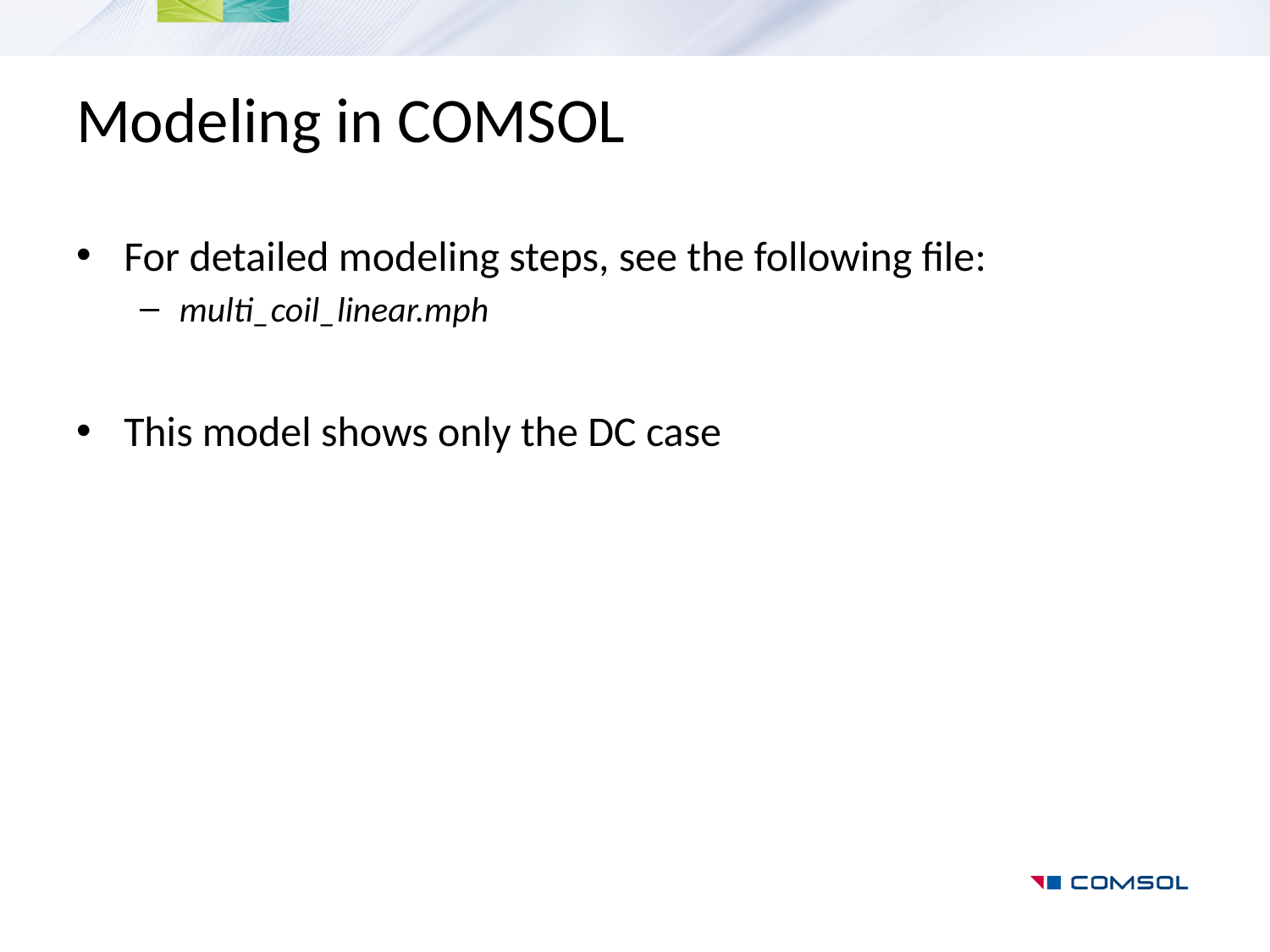

# Modeling in COMSOL
For detailed modeling steps, see the following file:
multi_coil_linear.mph

This model shows only the DC case